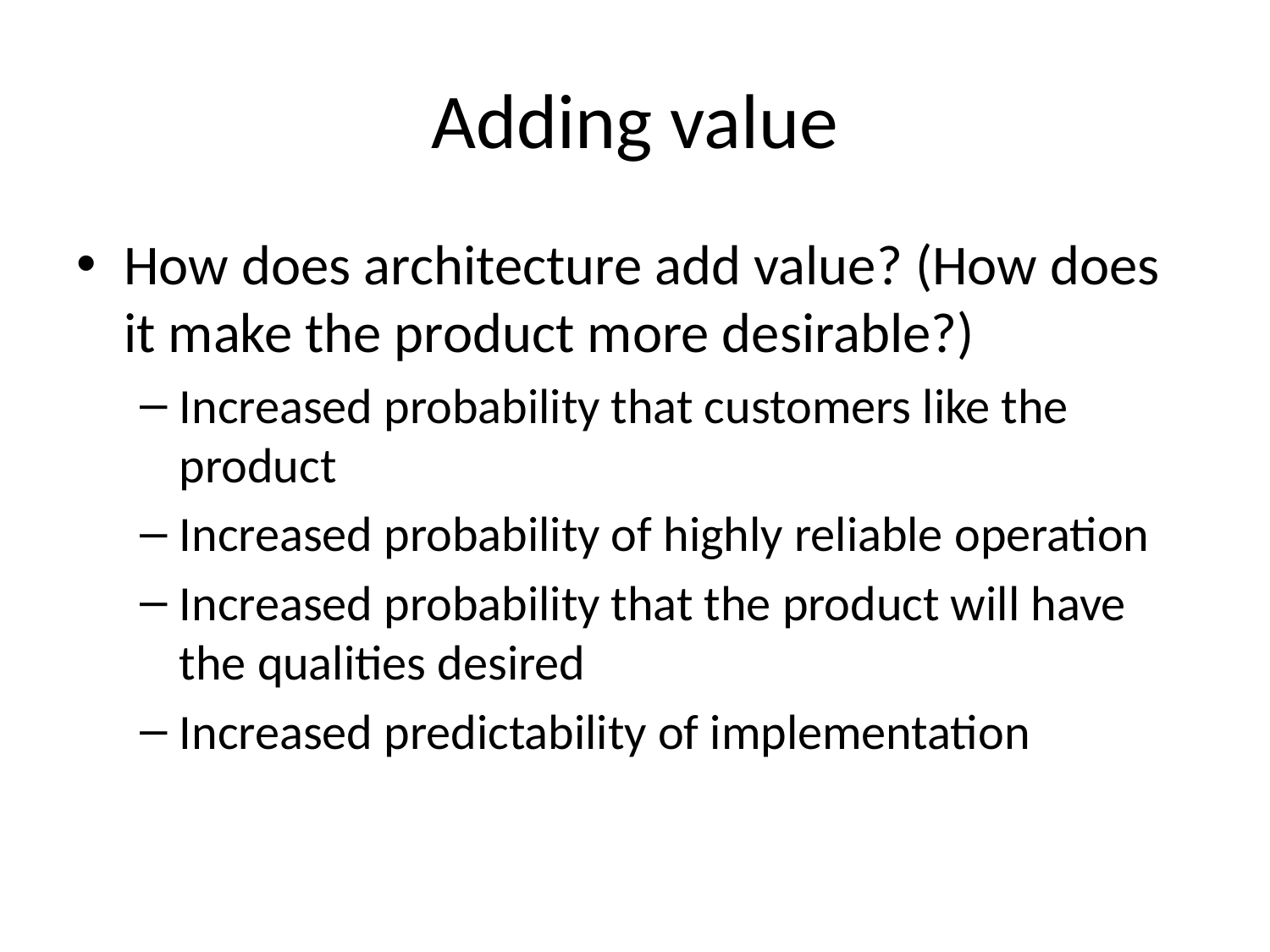

# Adding value
How does architecture add value? (How does it make the product more desirable?)
Increased probability that customers like the product
Increased probability of highly reliable operation
Increased probability that the product will have the qualities desired
Increased predictability of implementation